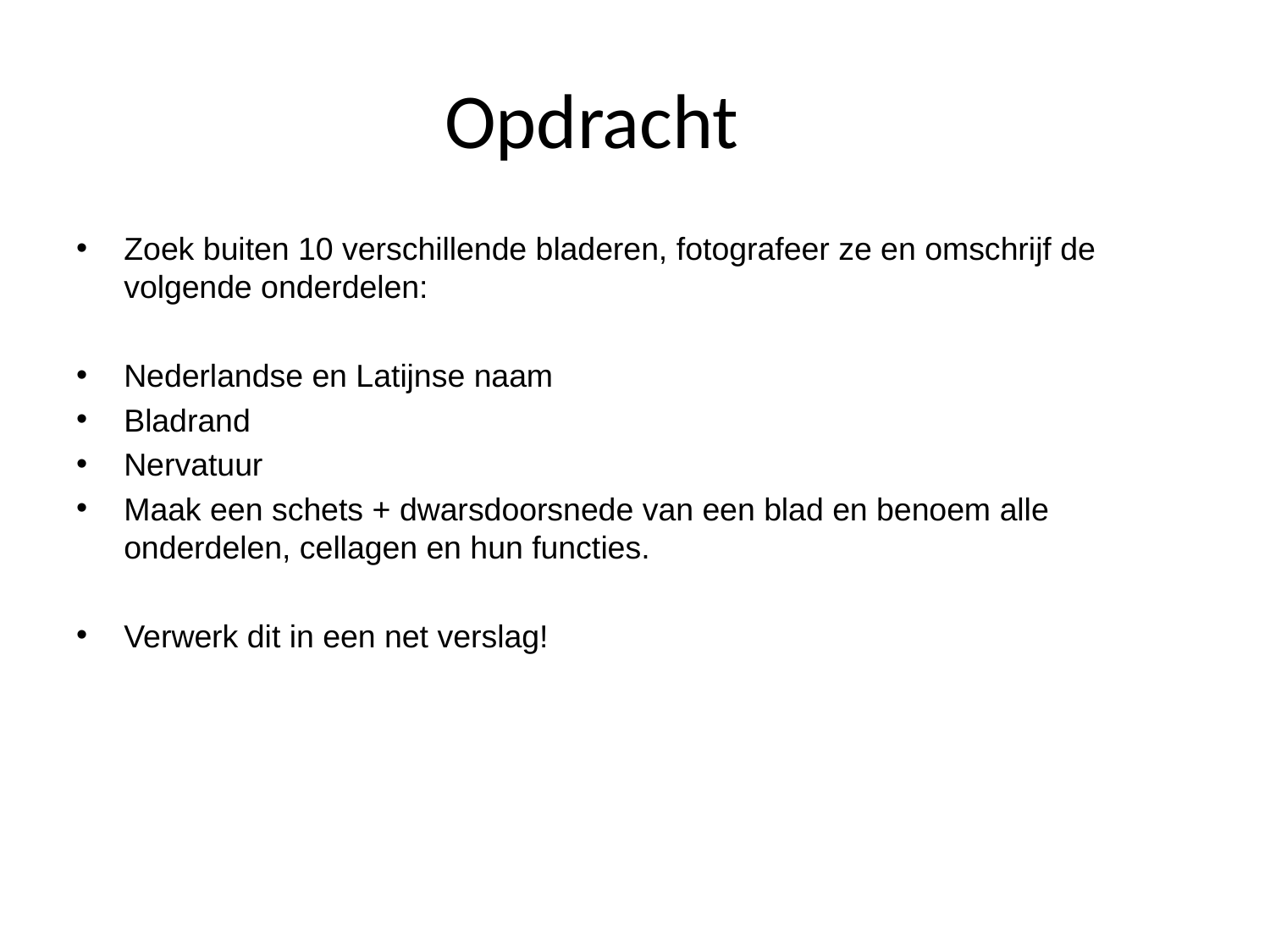

# Opdracht
Zoek buiten 10 verschillende bladeren, fotografeer ze en omschrijf de volgende onderdelen:

Nederlandse en Latijnse naam
Bladrand
Nervatuur
Maak een schets + dwarsdoorsnede van een blad en benoem alle onderdelen, cellagen en hun functies.

Verwerk dit in een net verslag!